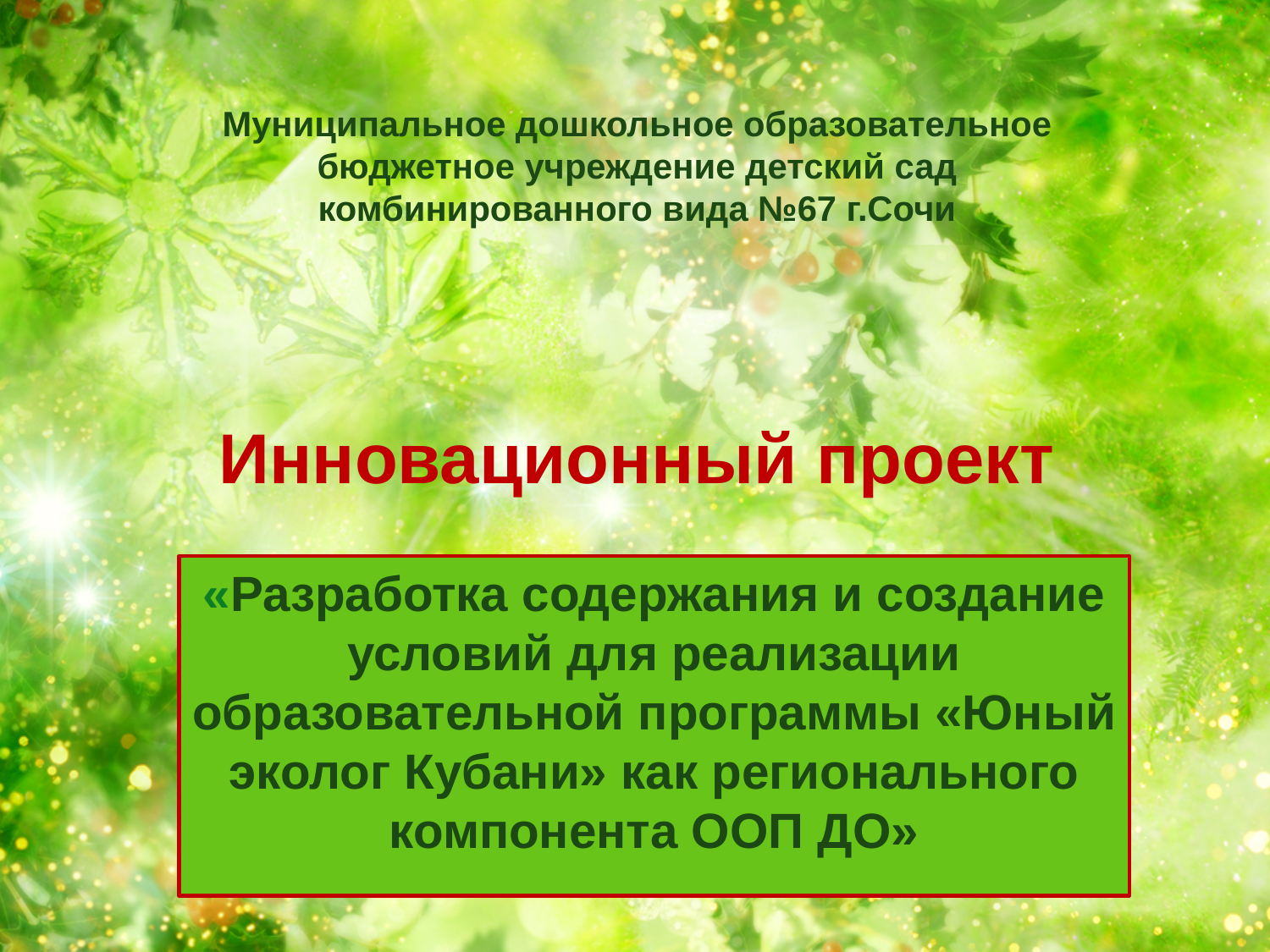

Муниципальное дошкольное образовательное бюджетное учреждение детский сад комбинированного вида №67 г.Сочи
# Инновационный проект
«Разработка содержания и создание условий для реализации образовательной программы «Юный эколог Кубани» как регионального компонента ООП ДО»